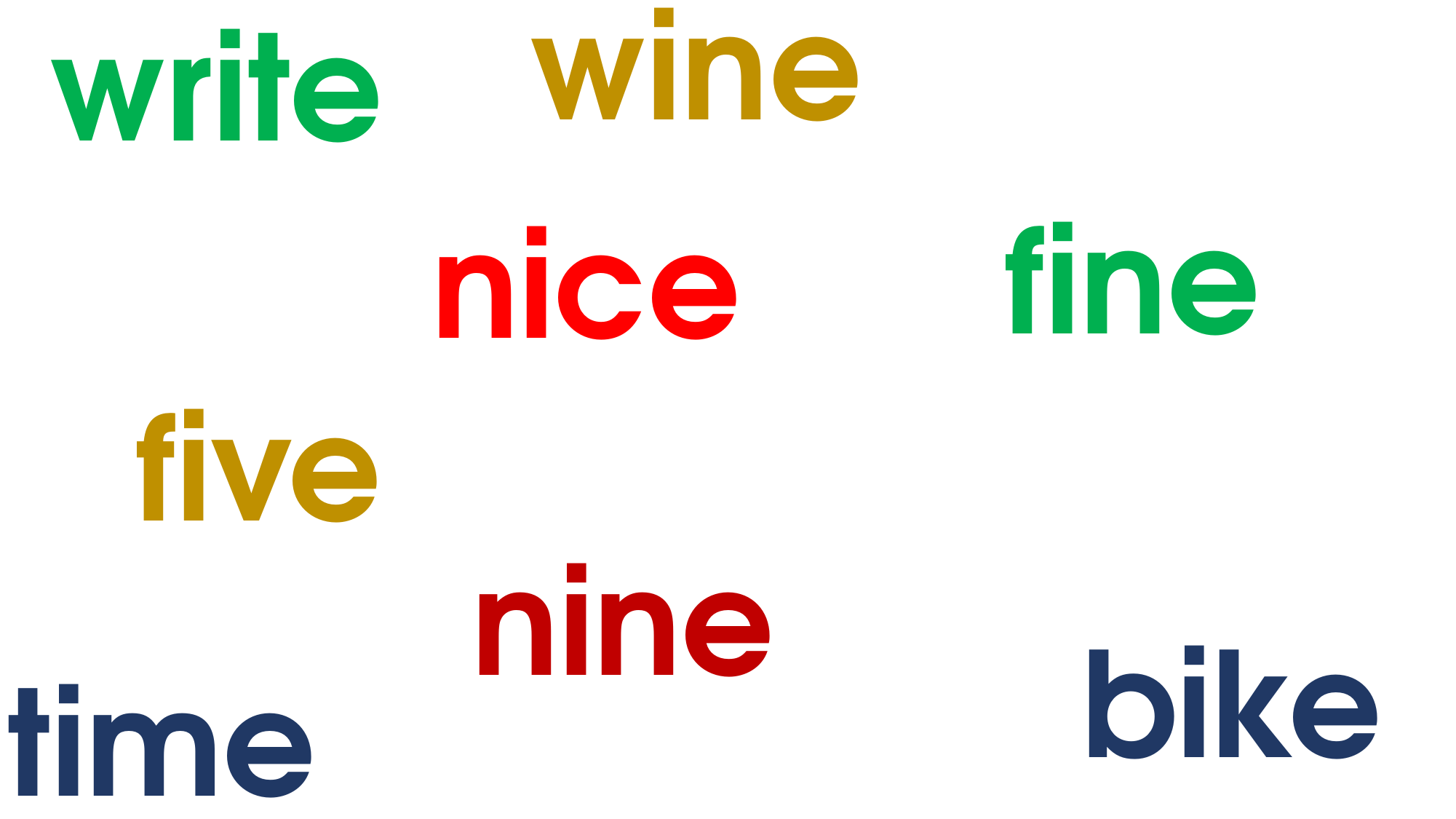

wine
write
fine
nice
five
nine
bike
time